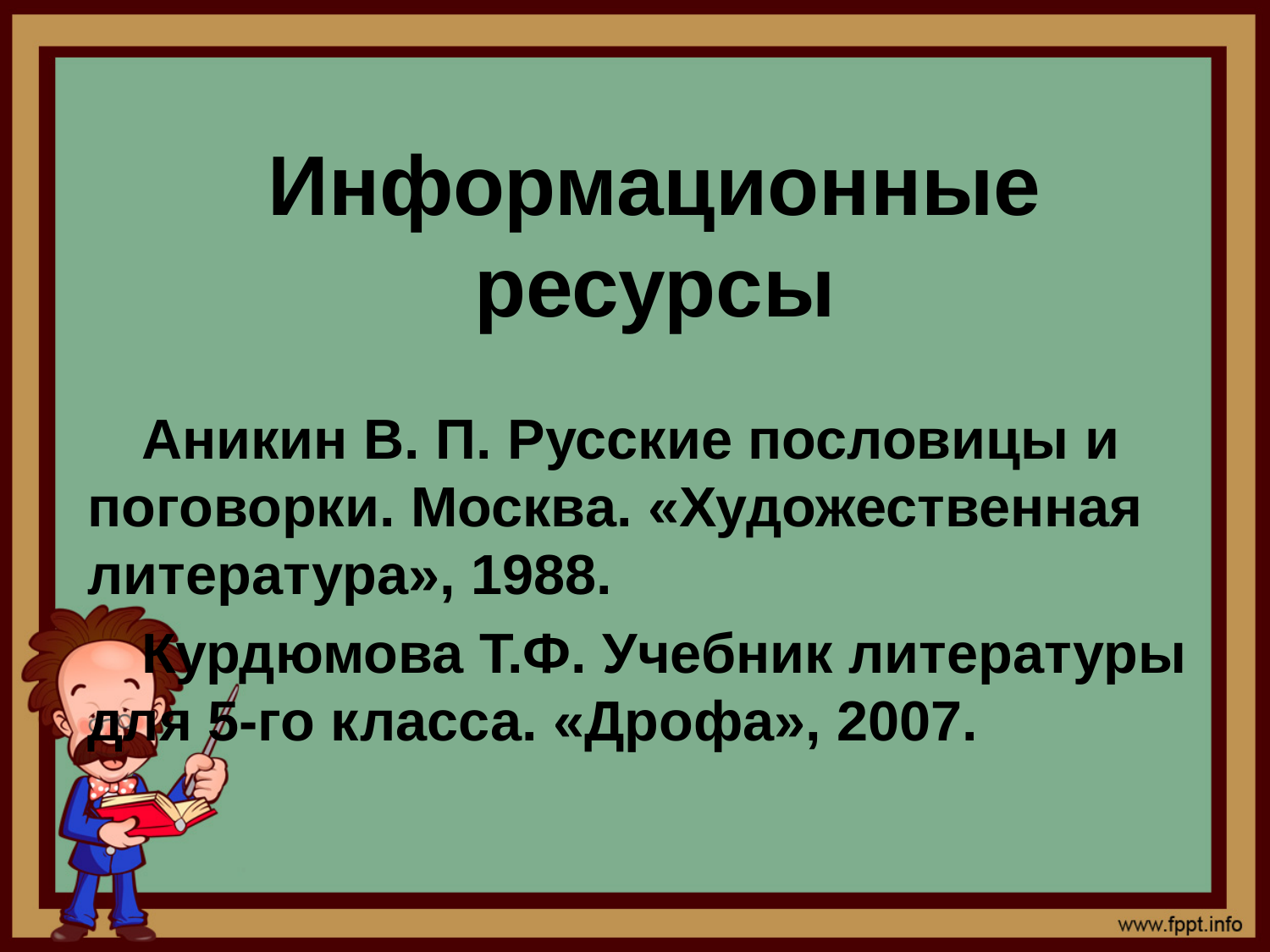

# Информационные ресурсы
 Аникин В. П. Русские пословицы и поговорки. Москва. «Художественная литература», 1988.
 Курдюмова Т.Ф. Учебник литературы для 5-го класса. «Дрофа», 2007.